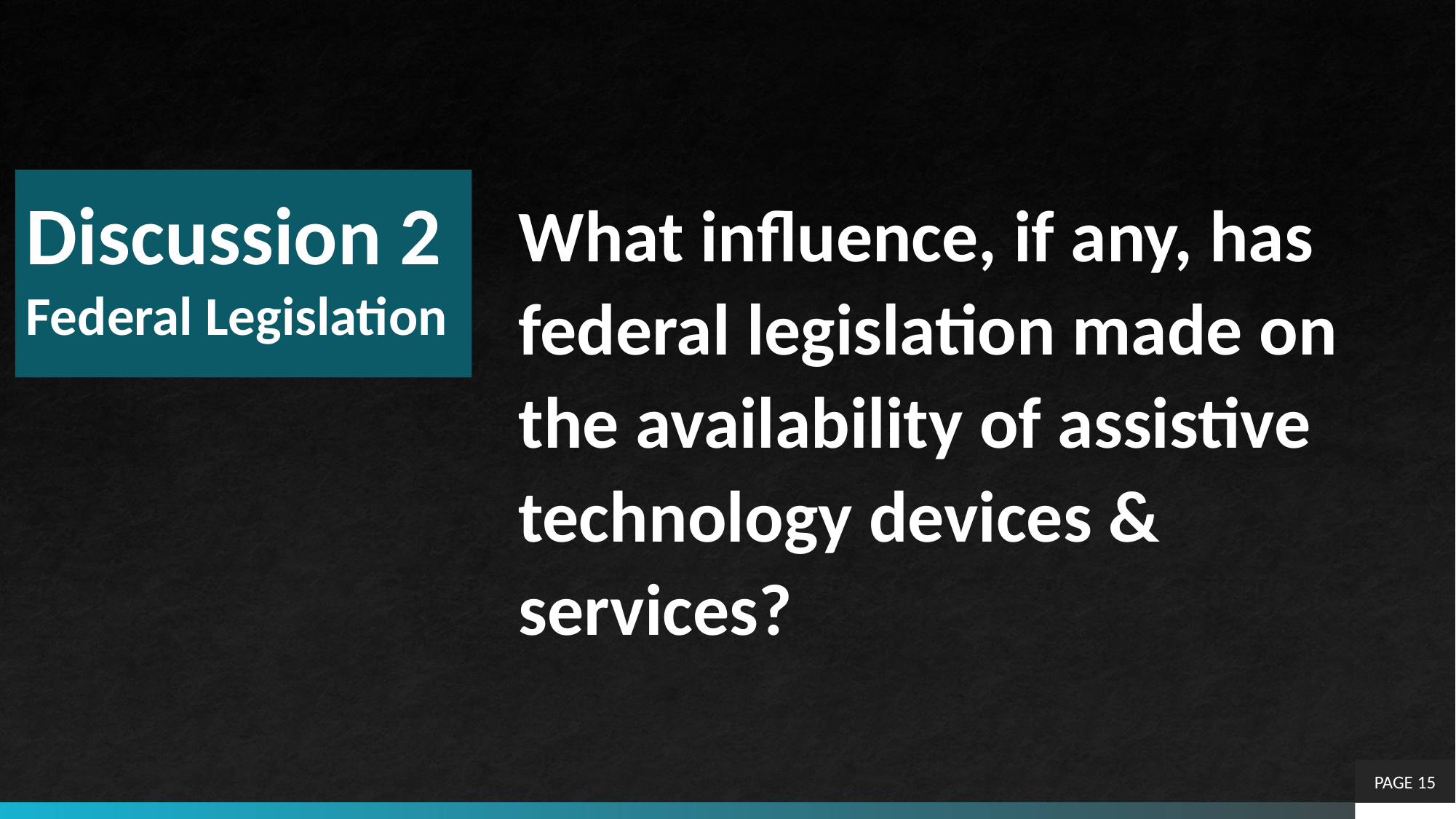

# Discussion 2 Federal Legislation
What influence, if any, has federal legislation made on the availability of assistive technology devices & services?

PAGE 15